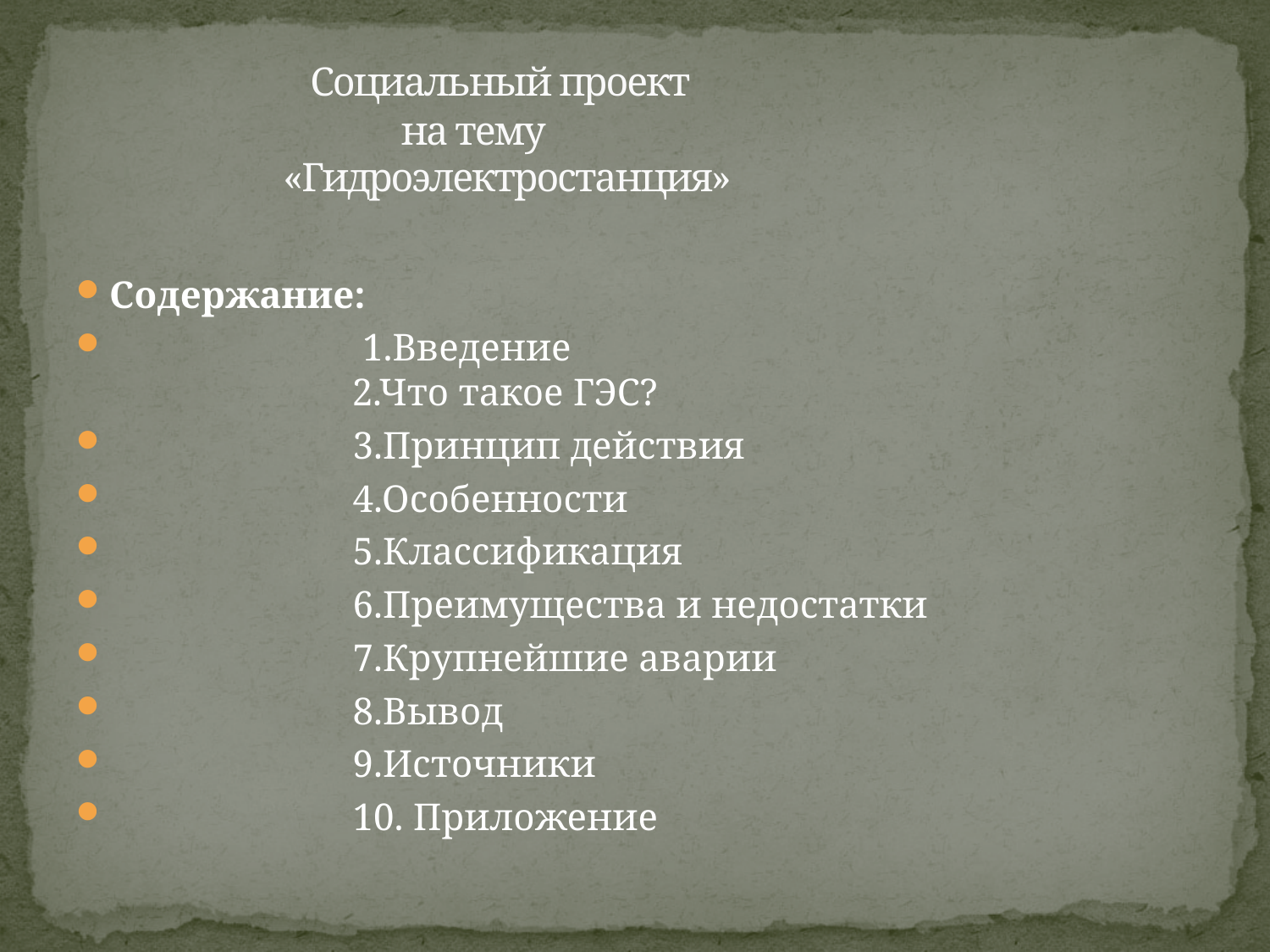

# Социальный проект на тему «Гидроэлектростанция»

Содержание:
                          1.Введение
                         2.Что такое ГЭС?
                         3.Принцип действия
                         4.Особенности
                         5.Классификация
                         6.Преимущества и недостатки
                         7.Крупнейшие аварии
                         8.Вывод
                         9.Источники
                         10. Приложение